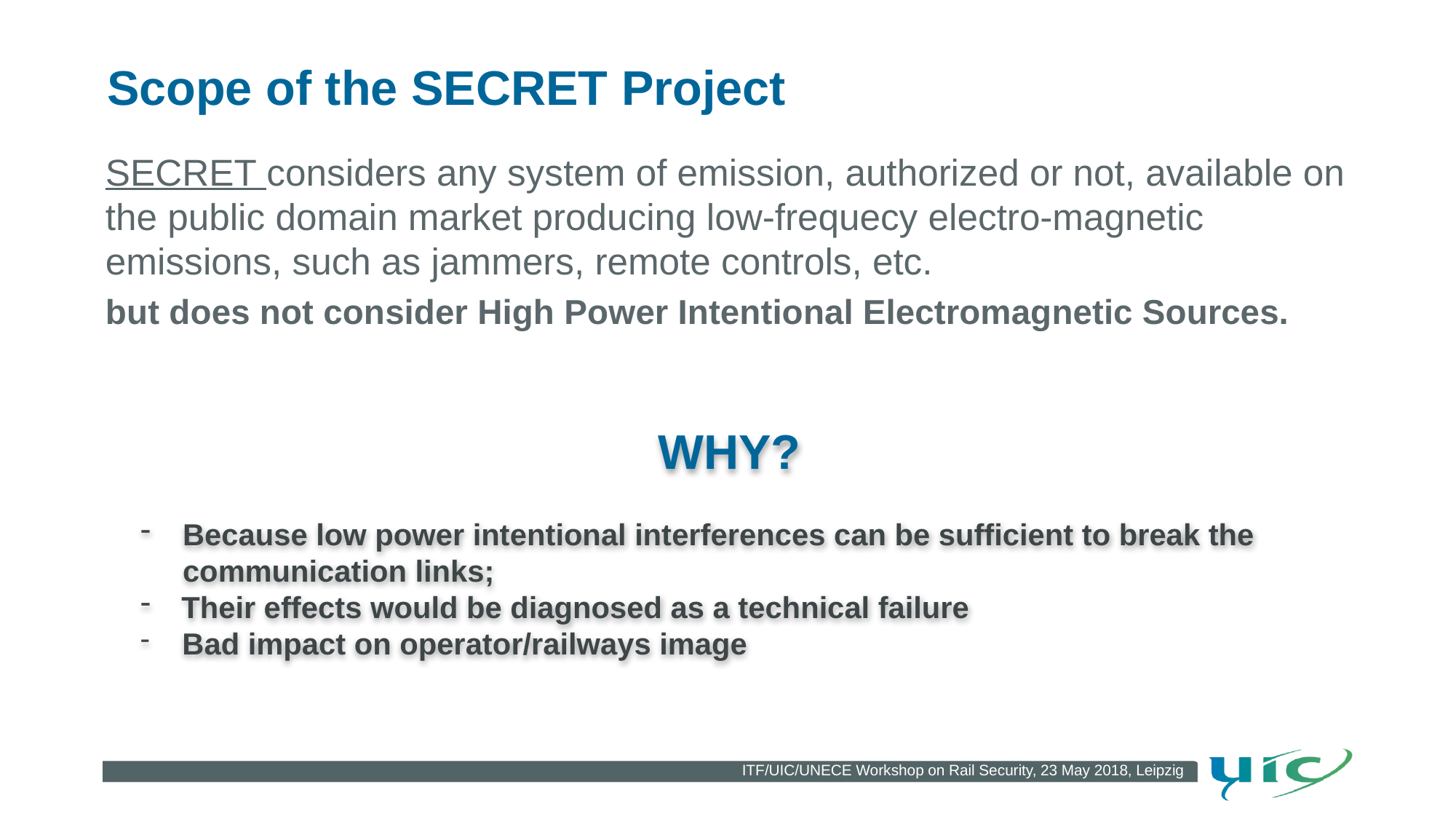

Scope of the SECRET Project
SECRET considers any system of emission, authorized or not, available on the public domain market producing low-frequecy electro-magnetic emissions, such as jammers, remote controls, etc.
but does not consider High Power Intentional Electromagnetic Sources.
WHY?

Because low power intentional interferences can be sufficient to break the communication links;
Their effects would be diagnosed as a technical failure
 Bad impact on operator/railways image
ITF/UIC/UNECE Workshop on Rail Security, 23 May 2018, Leipzig